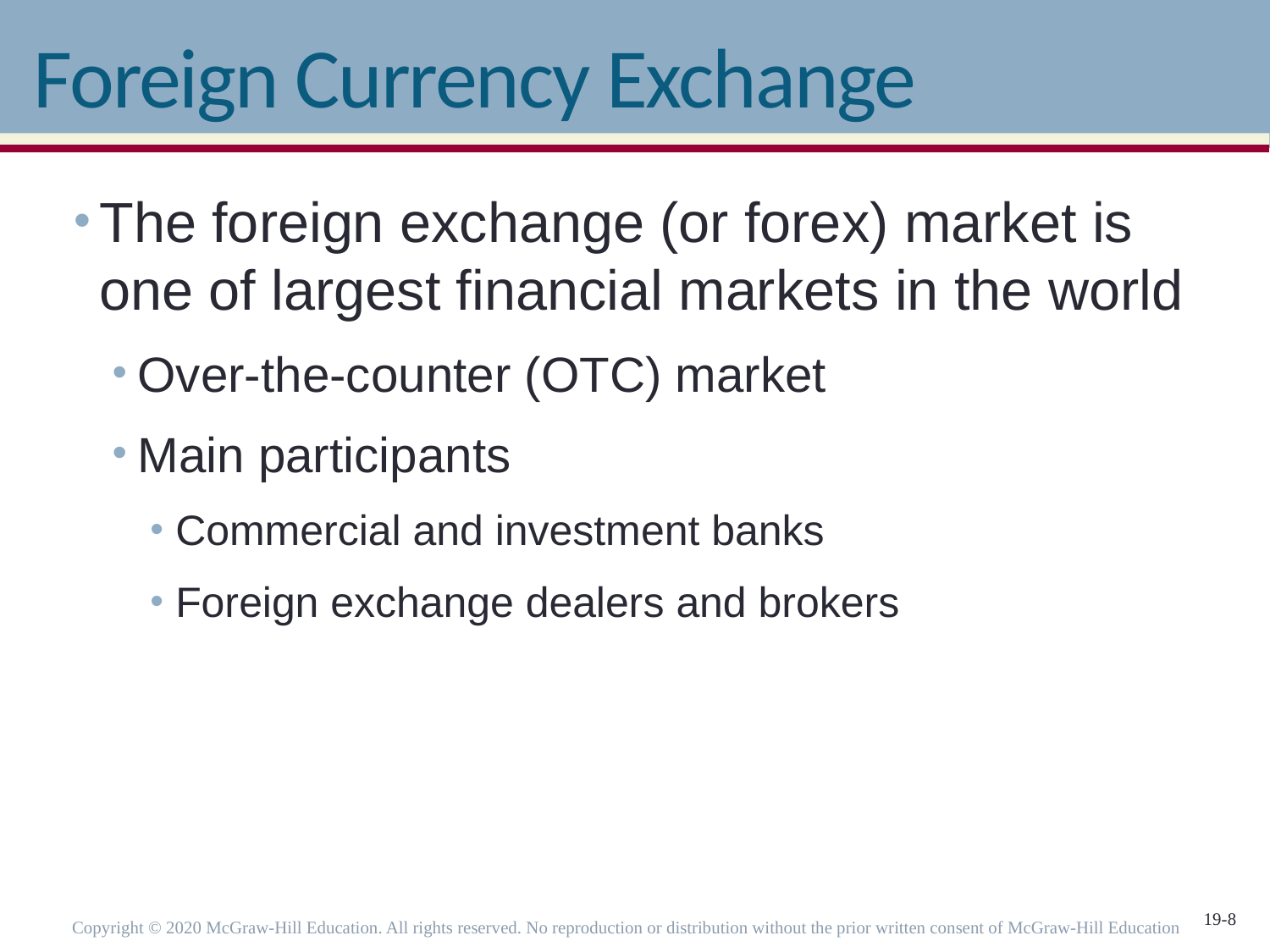

# Foreign Currency Exchange
The foreign exchange (or forex) market is one of largest financial markets in the world
Over-the-counter (OTC) market
Main participants
Commercial and investment banks
Foreign exchange dealers and brokers
Copyright © 2020 McGraw-Hill Education. All rights reserved. No reproduction or distribution without the prior written consent of McGraw-Hill Education